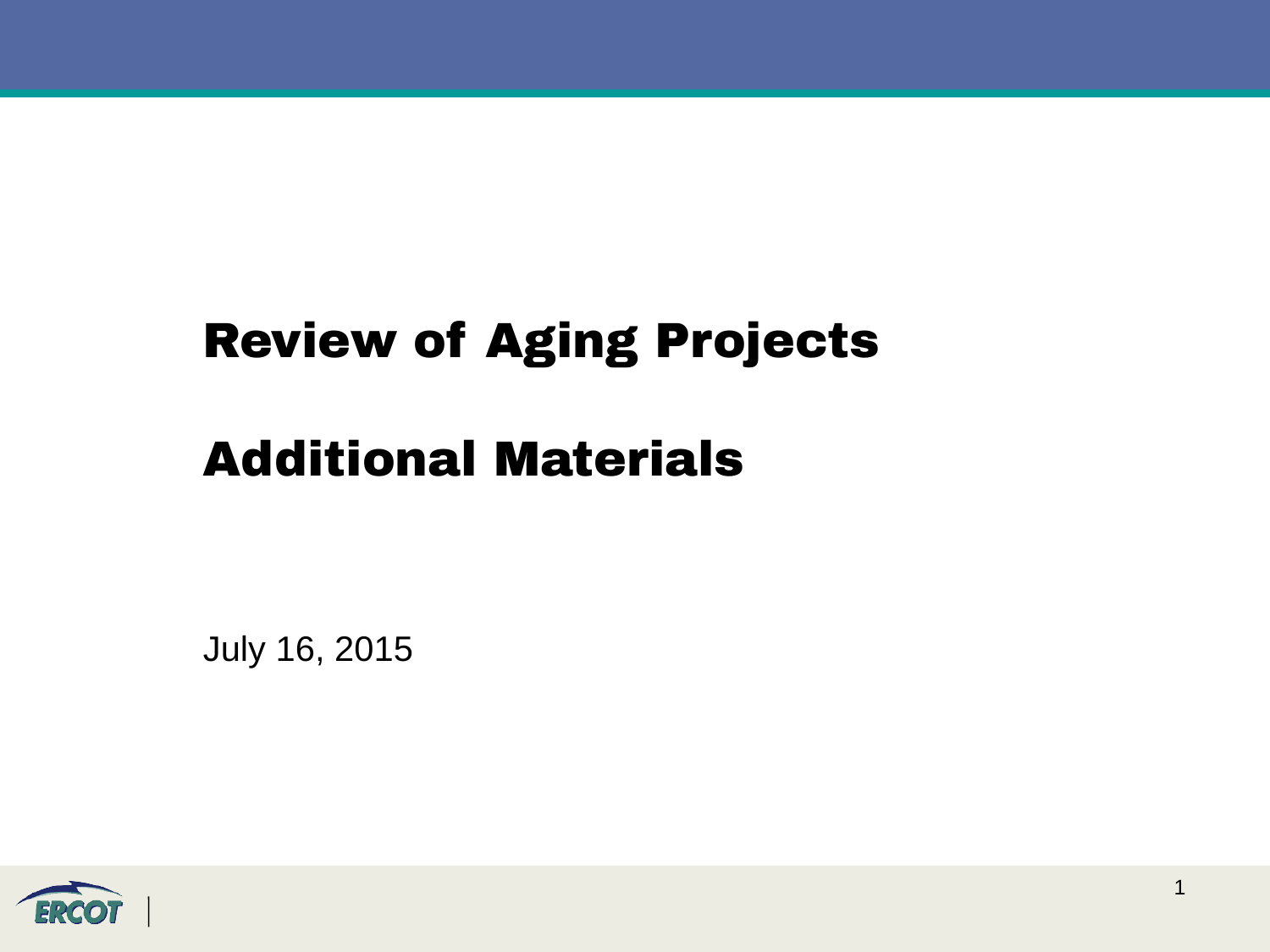

Review of Aging Projects

Additional Materials

July 16, 2015